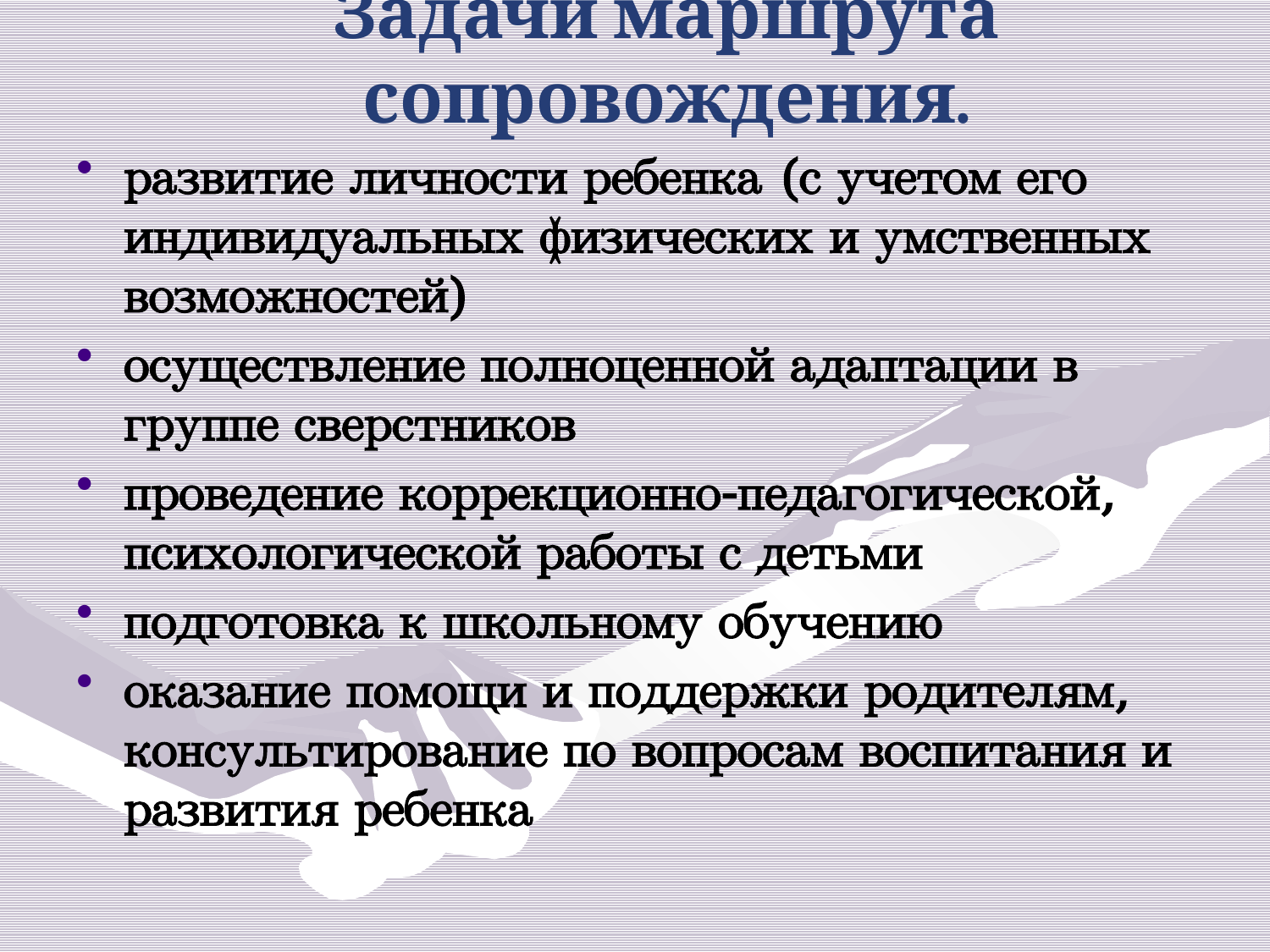

# Задачи маршрута сопровождения.
развитие личности ребенка (с учетом его индивидуальных физических и умственных возможностей)
осуществление полноценной адаптации в группе сверстников
проведение коррекционно-педагогической, психологической работы с детьми
подготовка к школьному обучению
оказание помощи и поддержки родителям, консультирование по вопросам воспитания и развития ребенка